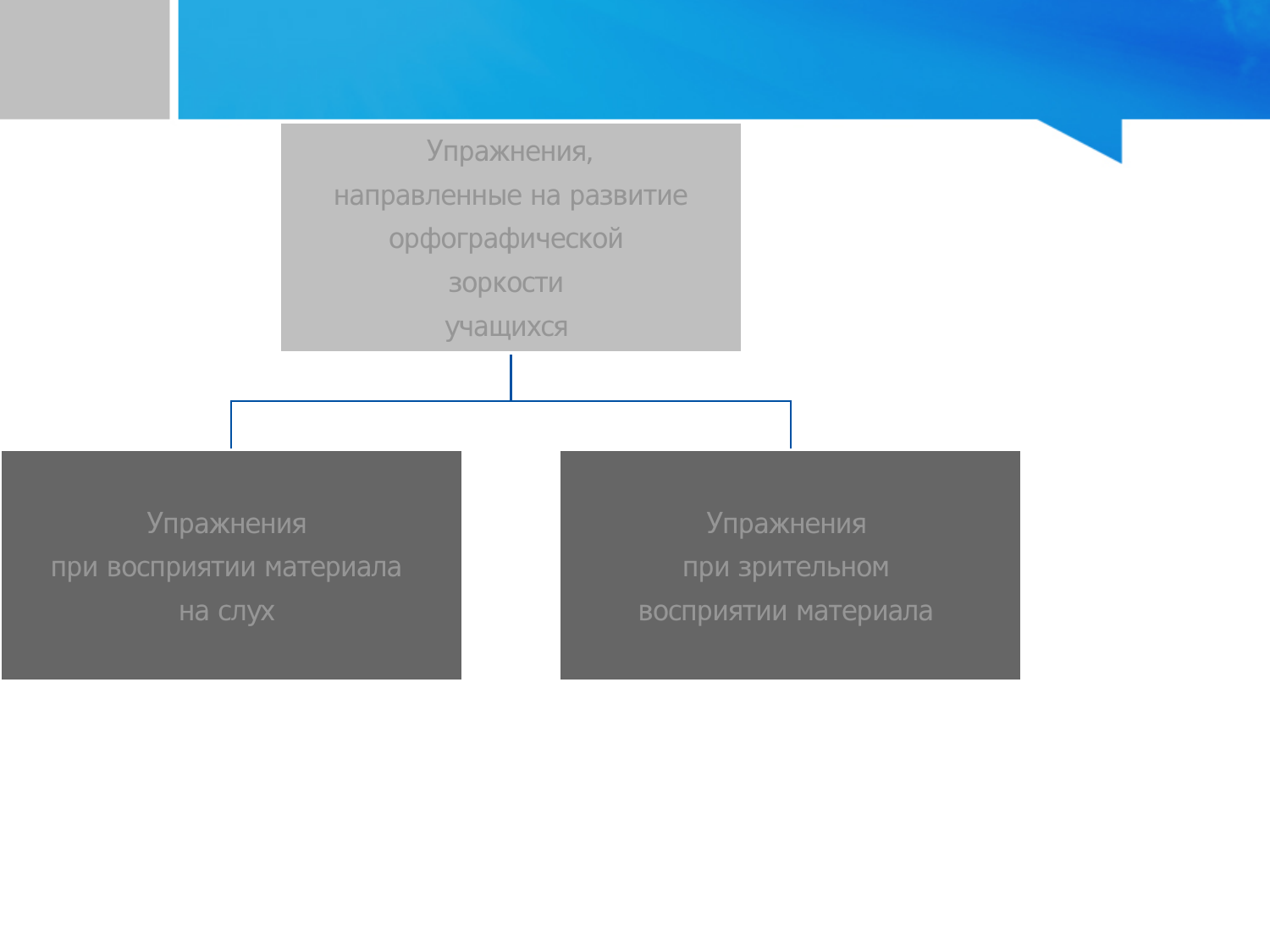

Упражнения,
 направленные на развитие
орфографической
зоркости
учащихся
Упражнения
при восприятии материала
на слух
Упражнения
при зрительном
восприятии материала